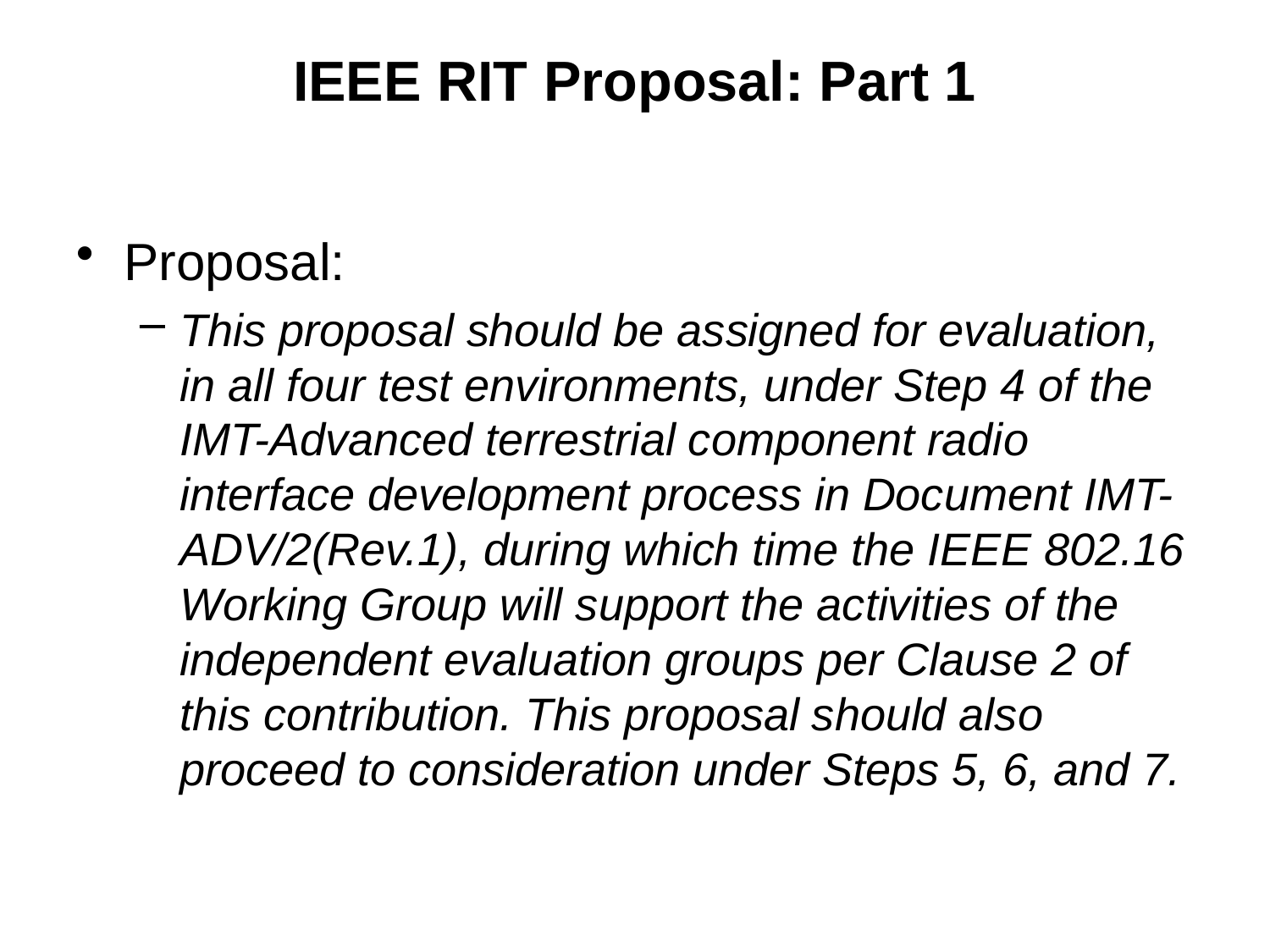

# IEEE RIT Proposal: Part 1
Proposal:
This proposal should be assigned for evaluation, in all four test environments, under Step 4 of the IMT-Advanced terrestrial component radio interface development process in Document IMT-ADV/2(Rev.1), during which time the IEEE 802.16 Working Group will support the activities of the independent evaluation groups per Clause 2 of this contribution. This proposal should also proceed to consideration under Steps 5, 6, and 7.